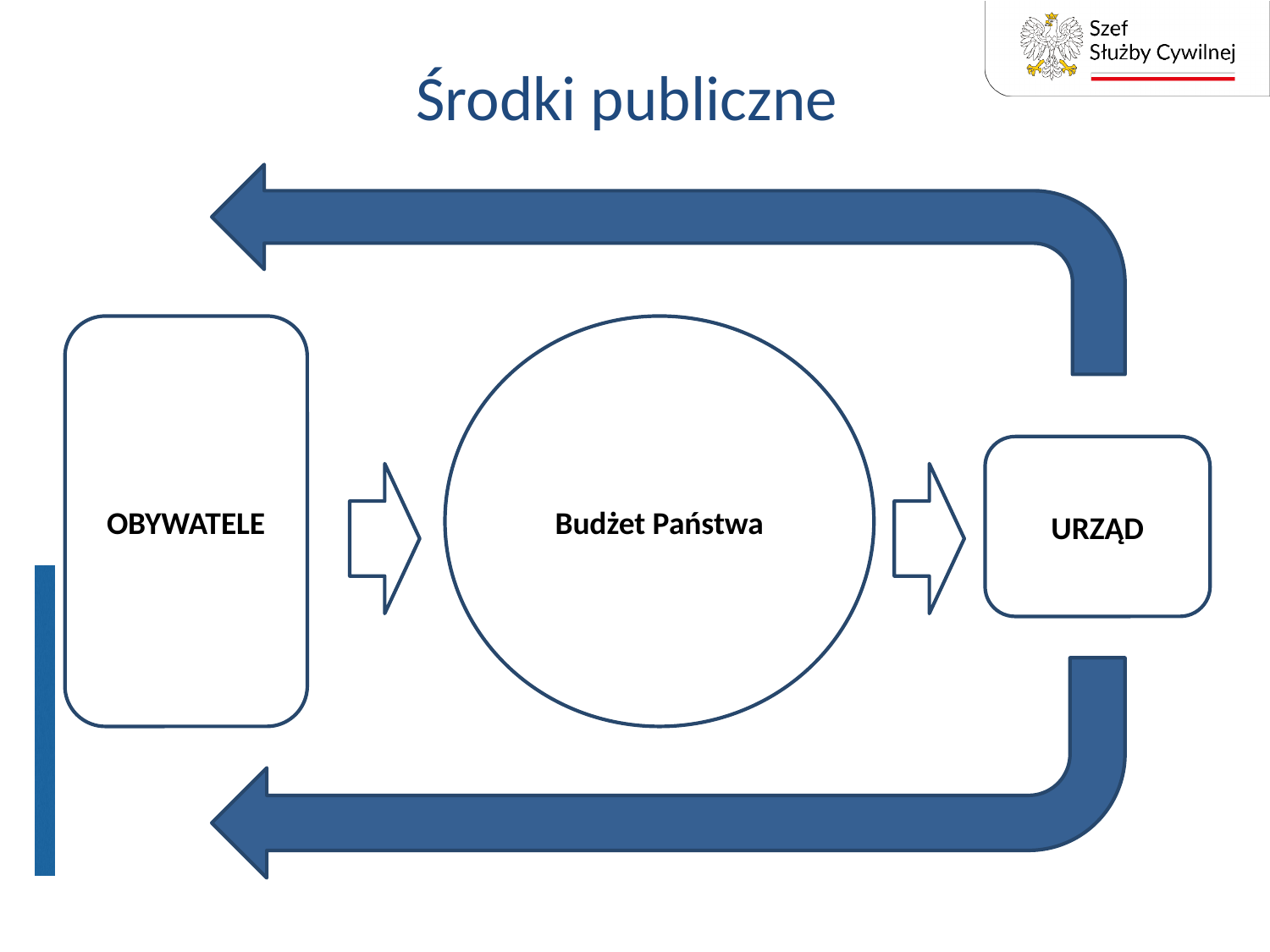

# Środki publiczne

OBYWATELE
Budżet Państwa
URZĄD